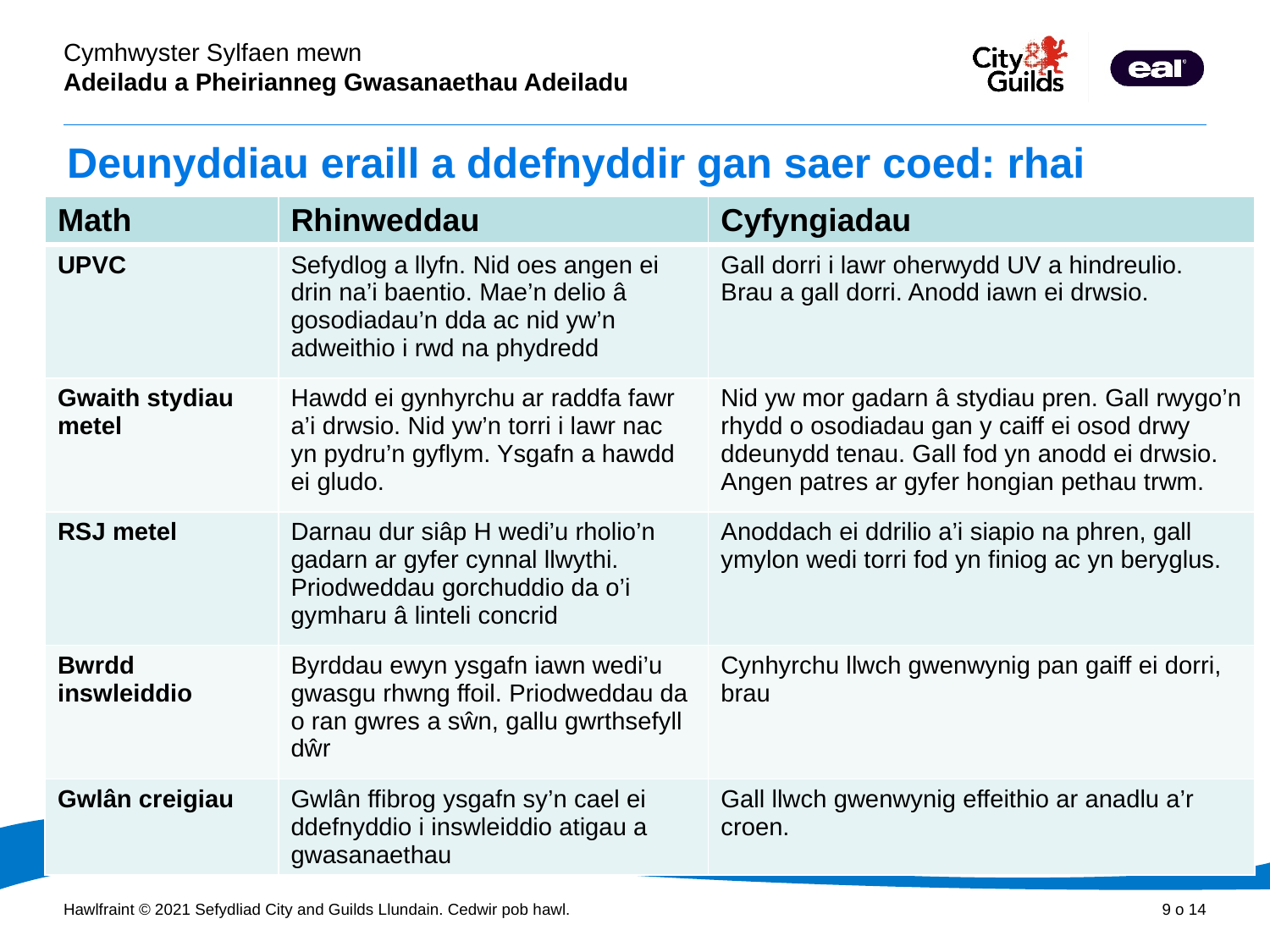

# Deunyddiau eraill a ddefnyddir gan saer coed: rhai enghreifftiau
| Math | Rhinweddau | Cyfyngiadau |
| --- | --- | --- |
| UPVC | Sefydlog a llyfn. Nid oes angen ei drin na’i baentio. Mae’n delio â gosodiadau’n dda ac nid yw’n adweithio i rwd na phydredd | Gall dorri i lawr oherwydd UV a hindreulio. Brau a gall dorri. Anodd iawn ei drwsio. |
| Gwaith stydiau metel | Hawdd ei gynhyrchu ar raddfa fawr a’i drwsio. Nid yw’n torri i lawr nac yn pydru’n gyflym. Ysgafn a hawdd ei gludo. | Nid yw mor gadarn â stydiau pren. Gall rwygo’n rhydd o osodiadau gan y caiff ei osod drwy ddeunydd tenau. Gall fod yn anodd ei drwsio. Angen patres ar gyfer hongian pethau trwm. |
| RSJ metel | Darnau dur siâp H wedi’u rholio’n gadarn ar gyfer cynnal llwythi. Priodweddau gorchuddio da o’i gymharu â linteli concrid | Anoddach ei ddrilio a’i siapio na phren, gall ymylon wedi torri fod yn finiog ac yn beryglus. |
| Bwrdd inswleiddio | Byrddau ewyn ysgafn iawn wedi’u gwasgu rhwng ffoil. Priodweddau da o ran gwres a sŵn, gallu gwrthsefyll dŵr | Cynhyrchu llwch gwenwynig pan gaiff ei dorri, brau |
| Gwlân creigiau | Gwlân ffibrog ysgafn sy’n cael ei ddefnyddio i inswleiddio atigau a gwasanaethau | Gall llwch gwenwynig effeithio ar anadlu a’r croen. |